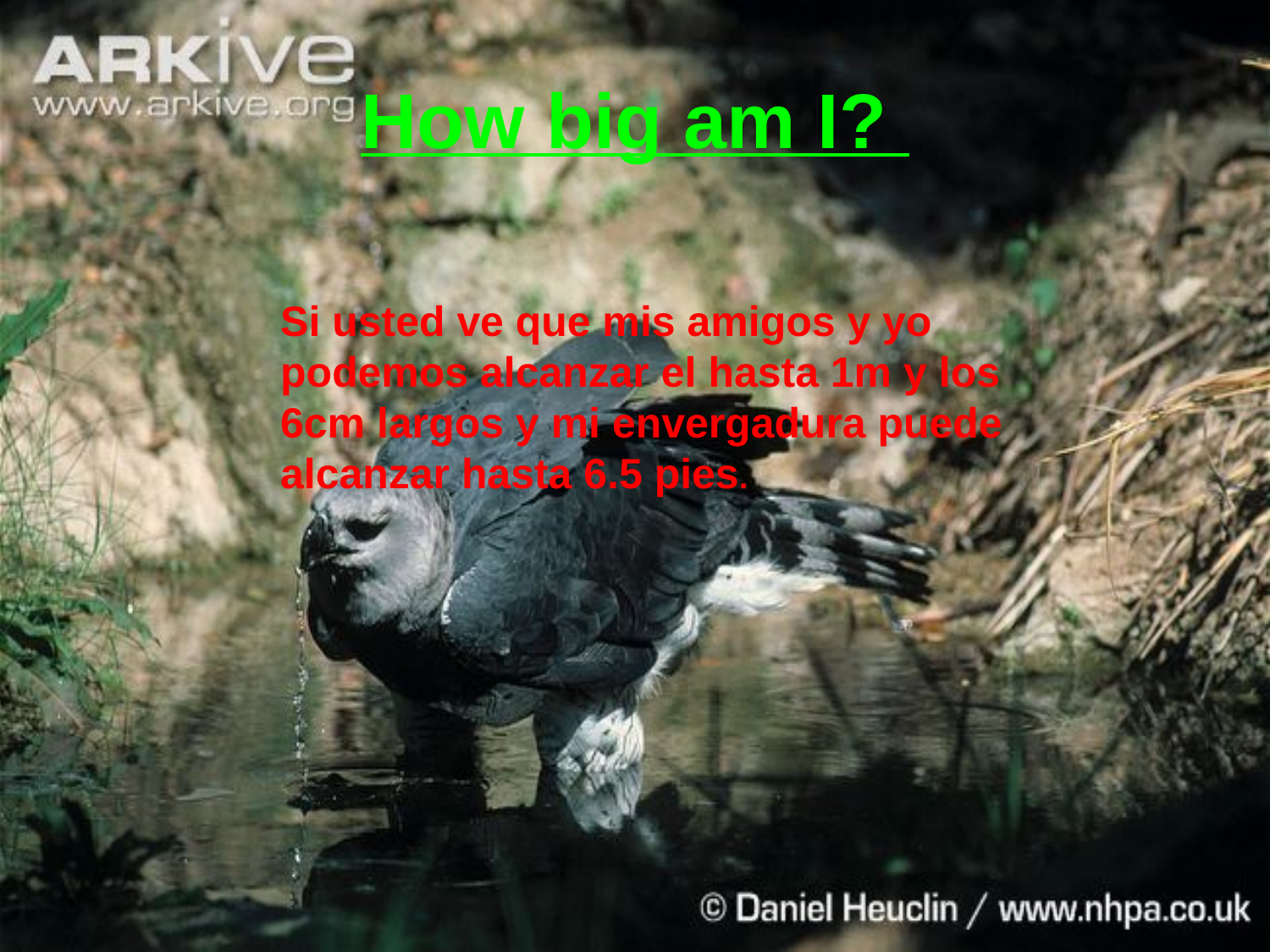

# How big am I?
Si usted ve que mis amigos y yo podemos alcanzar el hasta 1m y los 6cm largos y mi envergadura puede alcanzar hasta 6.5 pies.

If you see my friends and I we can reach up to  1m and 6cm long and my wingspan can reach up to 6.5 feet.